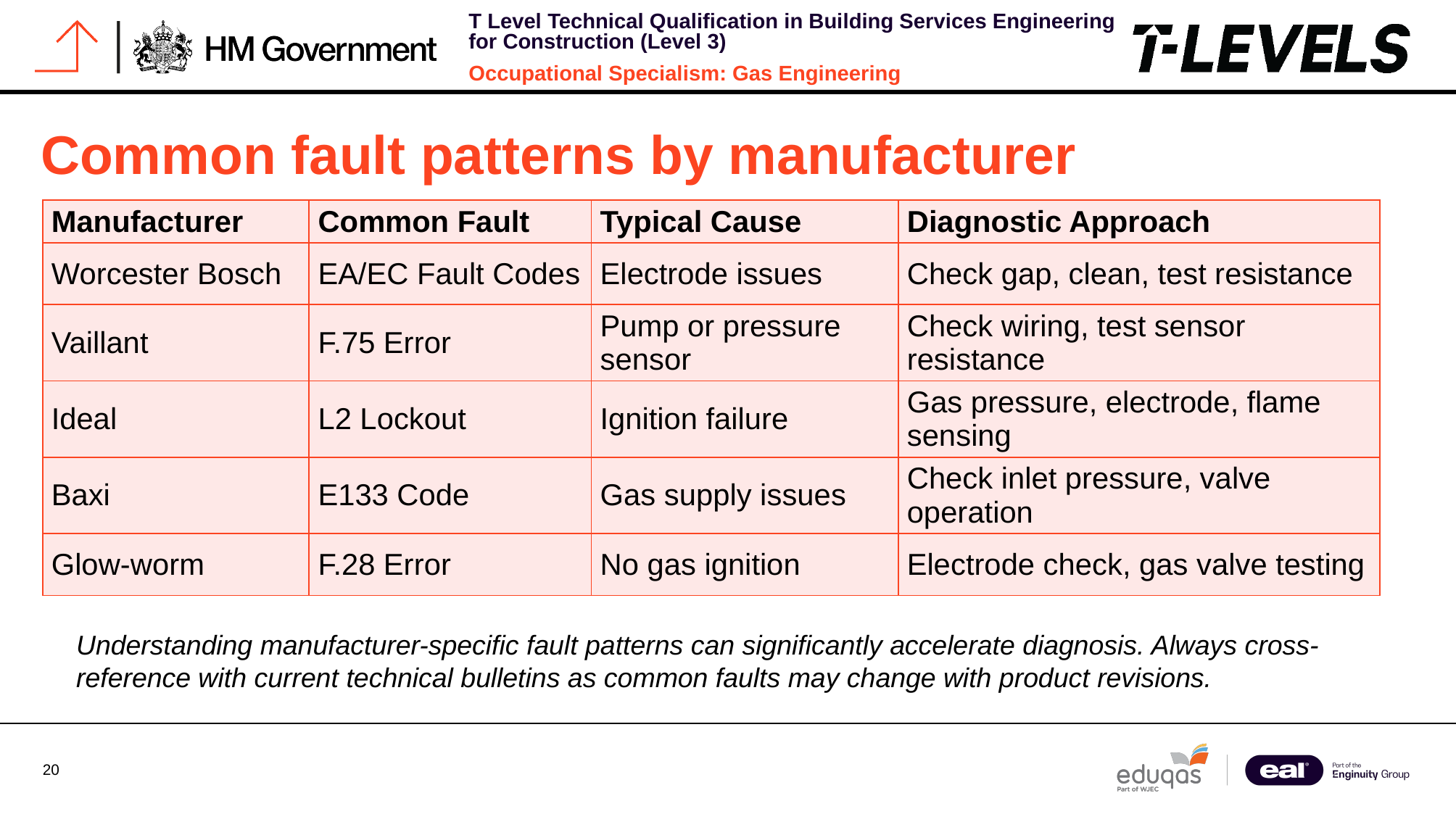

# Common fault patterns by manufacturer
| Manufacturer | Common Fault | Typical Cause | Diagnostic Approach |
| --- | --- | --- | --- |
| Worcester Bosch | EA/EC Fault Codes | Electrode issues | Check gap, clean, test resistance |
| Vaillant | F.75 Error | Pump or pressure sensor | Check wiring, test sensor resistance |
| Ideal | L2 Lockout | Ignition failure | Gas pressure, electrode, flame sensing |
| Baxi | E133 Code | Gas supply issues | Check inlet pressure, valve operation |
| Glow-worm | F.28 Error | No gas ignition | Electrode check, gas valve testing |
Understanding manufacturer-specific fault patterns can significantly accelerate diagnosis. Always cross-reference with current technical bulletins as common faults may change with product revisions.